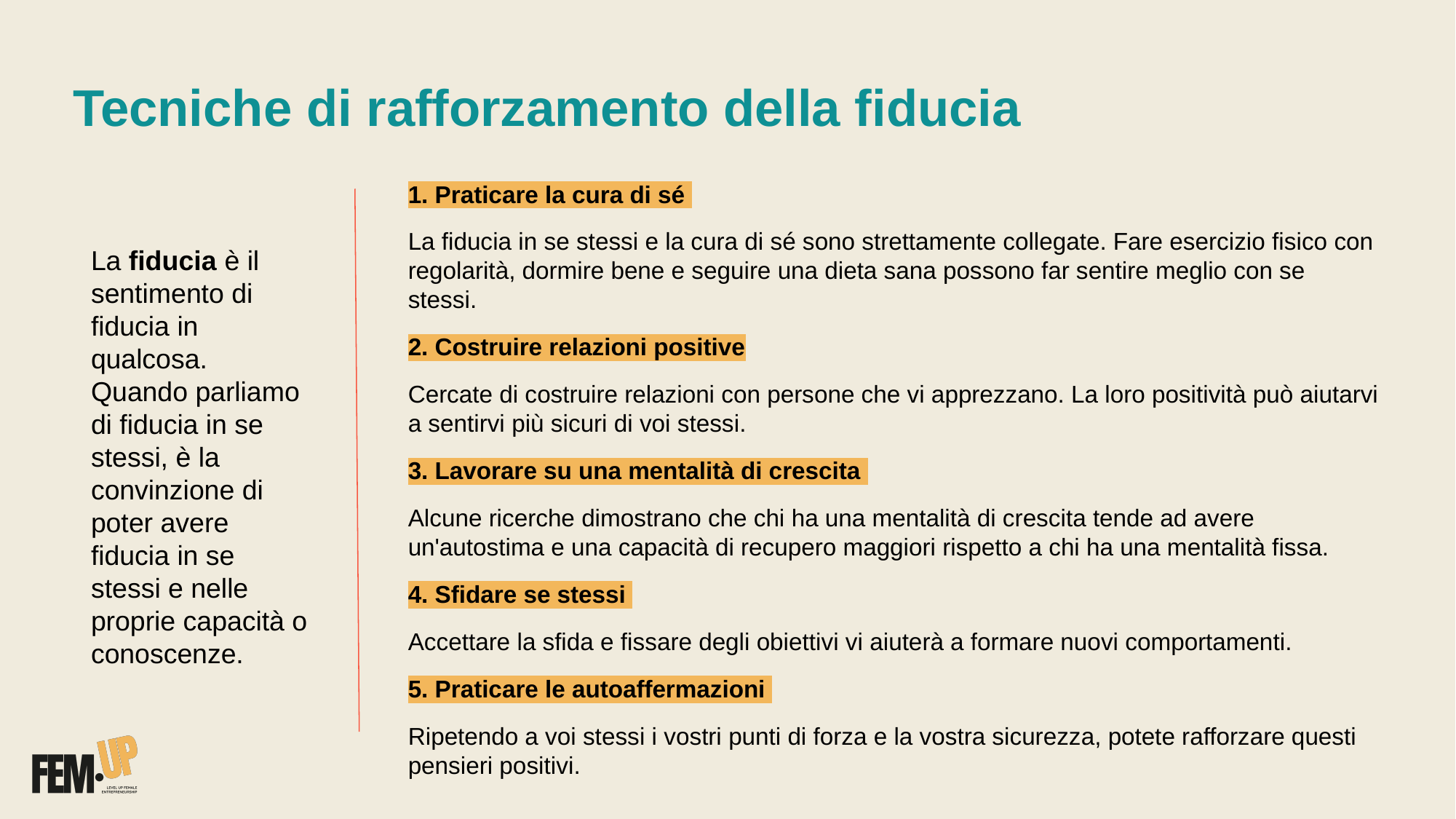

# Tecniche di rafforzamento della fiducia
1. Praticare la cura di sé
La fiducia in se stessi e la cura di sé sono strettamente collegate. Fare esercizio fisico con regolarità, dormire bene e seguire una dieta sana possono far sentire meglio con se stessi.
2. Costruire relazioni positive
Cercate di costruire relazioni con persone che vi apprezzano. La loro positività può aiutarvi a sentirvi più sicuri di voi stessi.
3. Lavorare su una mentalità di crescita
Alcune ricerche dimostrano che chi ha una mentalità di crescita tende ad avere un'autostima e una capacità di recupero maggiori rispetto a chi ha una mentalità fissa.
4. Sfidare se stessi
Accettare la sfida e fissare degli obiettivi vi aiuterà a formare nuovi comportamenti.
5. Praticare le autoaffermazioni
Ripetendo a voi stessi i vostri punti di forza e la vostra sicurezza, potete rafforzare questi pensieri positivi.
La fiducia è il sentimento di fiducia in qualcosa. Quando parliamo di fiducia in se stessi, è la convinzione di poter avere fiducia in se stessi e nelle proprie capacità o conoscenze.